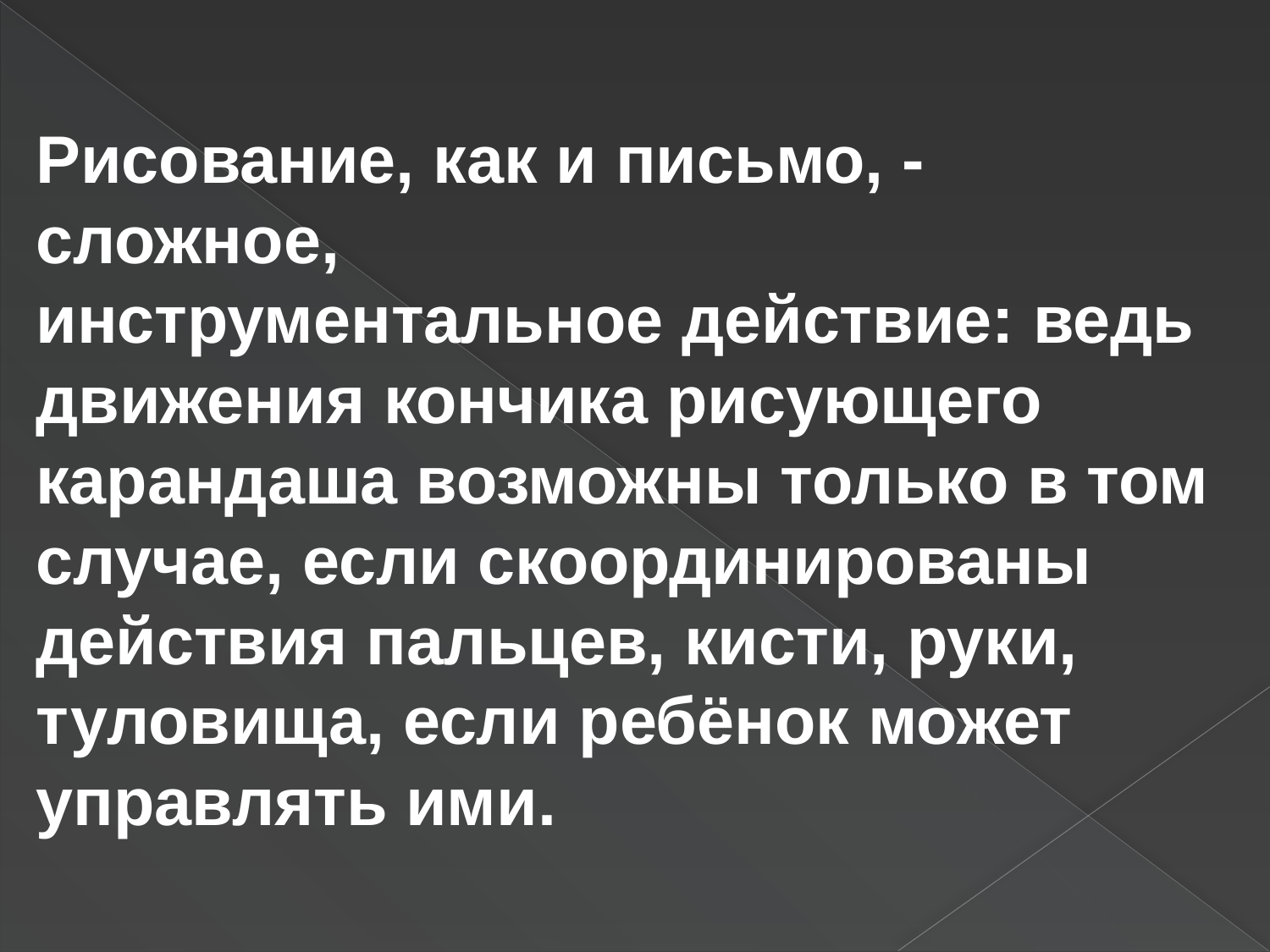

Рисование, как и письмо, - сложное, инструментальное действие: ведь движения кончика рисующего карандаша возможны только в том случае, если скоординированы действия пальцев, кисти, руки, туловища, если ребёнок может управлять ими.